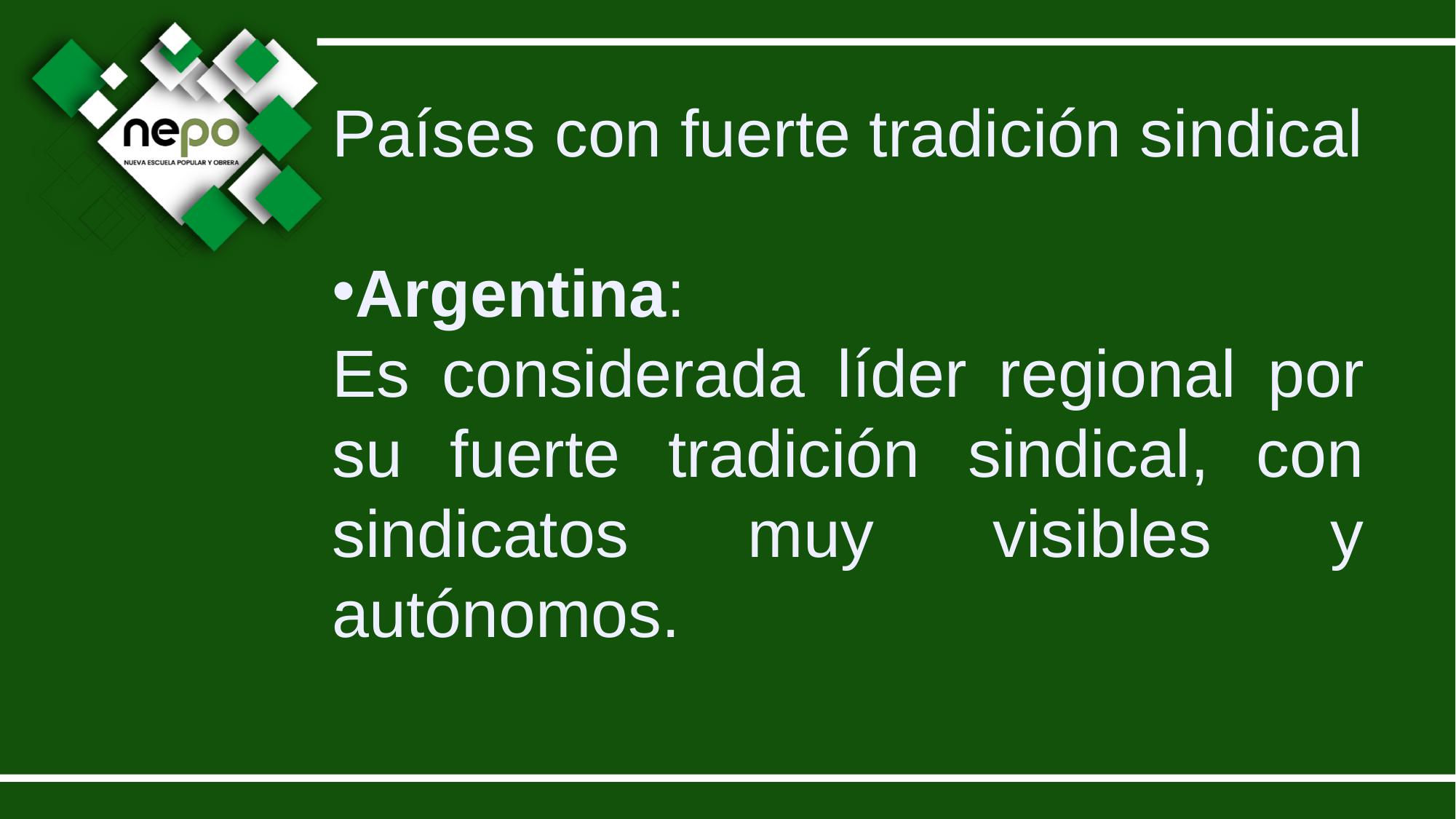

Países con fuerte tradición sindical

Argentina:
Es considerada líder regional por su fuerte tradición sindical, con sindicatos muy visibles y autónomos.